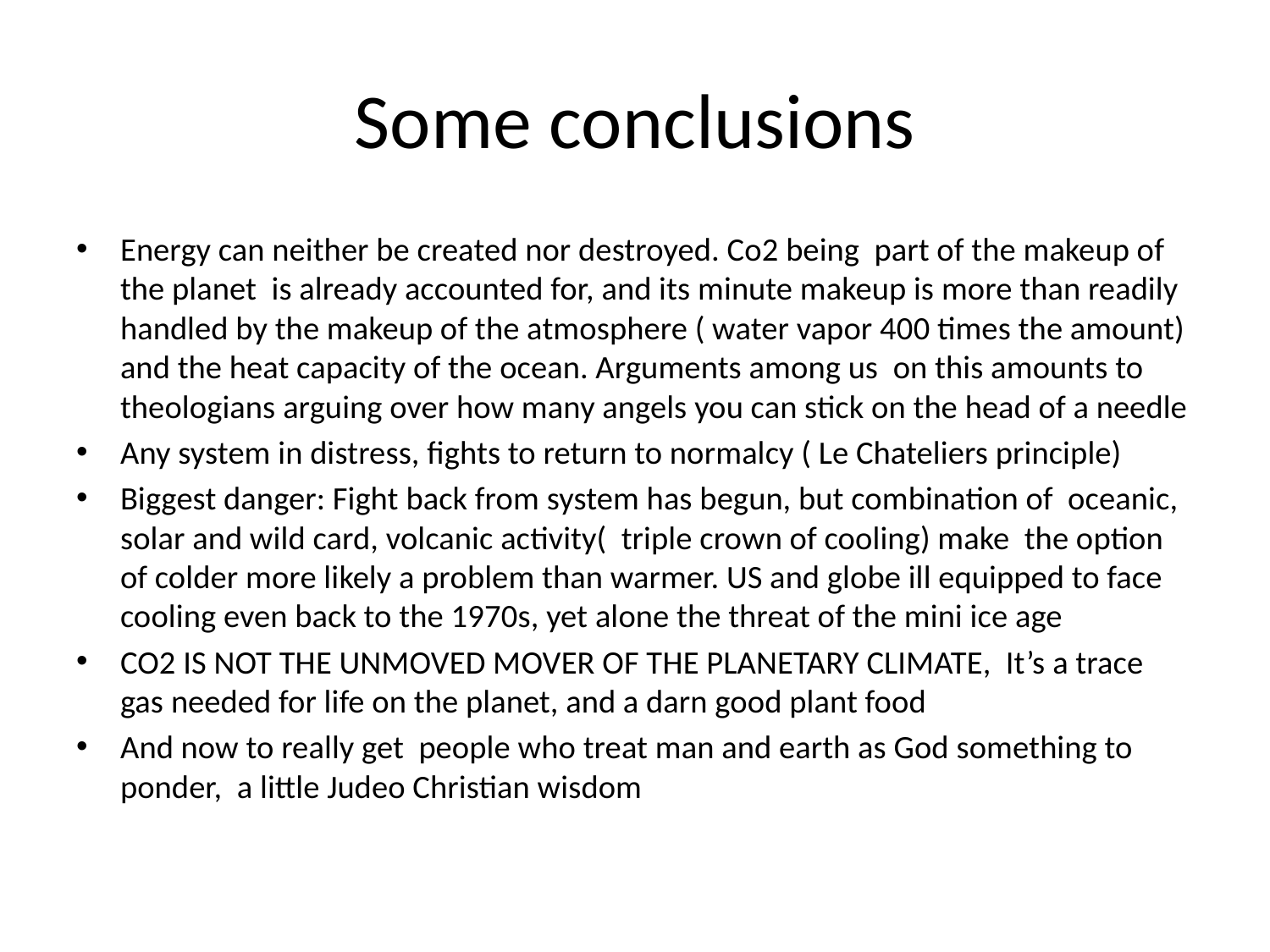

# Some conclusions
Energy can neither be created nor destroyed. Co2 being  part of the makeup of the planet  is already accounted for, and its minute makeup is more than readily handled by the makeup of the atmosphere ( water vapor 400 times the amount) and the heat capacity of the ocean. Arguments among us  on this amounts to theologians arguing over how many angels you can stick on the head of a needle
Any system in distress, fights to return to normalcy ( Le Chateliers principle)
Biggest danger: Fight back from system has begun, but combination of  oceanic, solar and wild card, volcanic activity(  triple crown of cooling) make  the option of colder more likely a problem than warmer. US and globe ill equipped to face cooling even back to the 1970s, yet alone the threat of the mini ice age
CO2 IS NOT THE UNMOVED MOVER OF THE PLANETARY CLIMATE,  It’s a trace gas needed for life on the planet, and a darn good plant food
And now to really get  people who treat man and earth as God something to ponder,  a little Judeo Christian wisdom